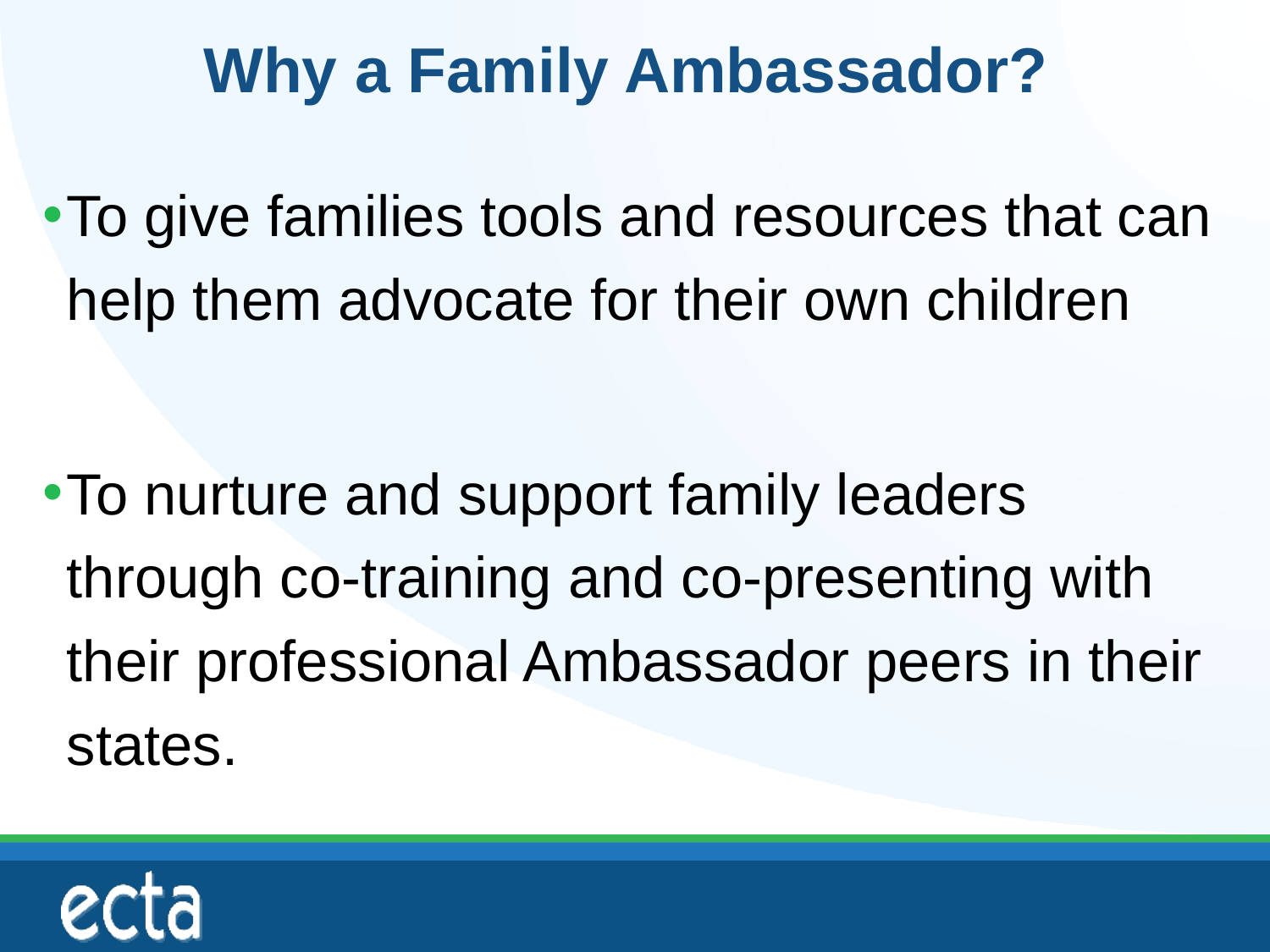

# Why a Family Ambassador?
To give families tools and resources that can help them advocate for their own children

To nurture and support family leaders through co-training and co-presenting with their professional Ambassador peers in their states.